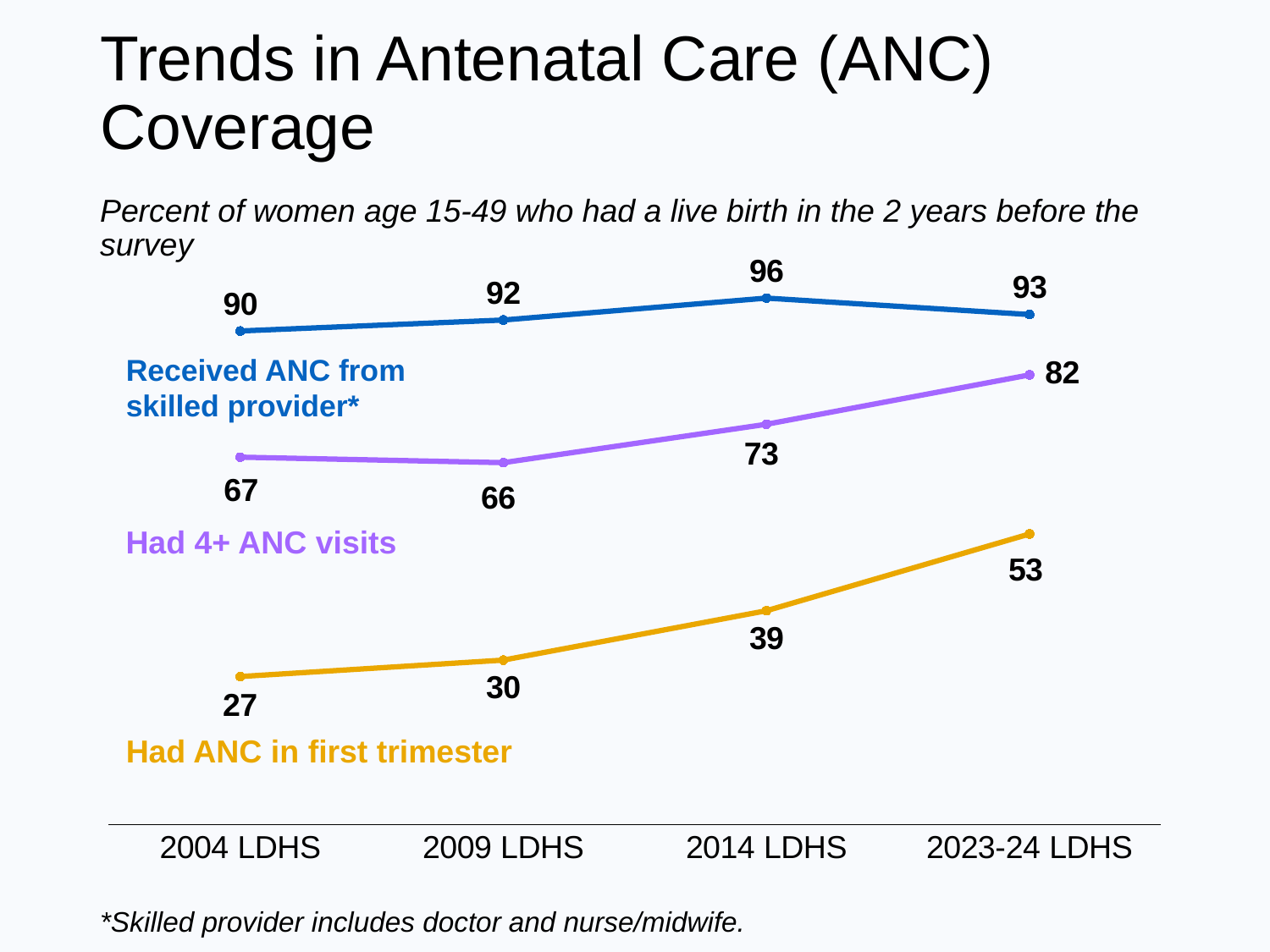

# Trends in Antenatal Care (ANC) Coverage
Percent of women age 15-49 who had a live birth in the 2 years before the survey

### Chart

| Category | Any ANC from a skilled provider | Had 4+ ANC visits | Had ANC in first trimester |
|---|---|---|---|
| 2004 LDHS | 90.0 | 67.0 | 27.0 |
| 2009 LDHS | 92.0 | 66.0 | 30.0 |
| 2014 LDHS | 96.0 | 73.0 | 39.0 |
| 2023-24 LDHS | 93.0 | 82.0 | 53.0 |
Received ANC from skilled provider*
Had 4+ ANC visits
Had ANC in first trimester
*Skilled provider includes doctor and nurse/midwife.